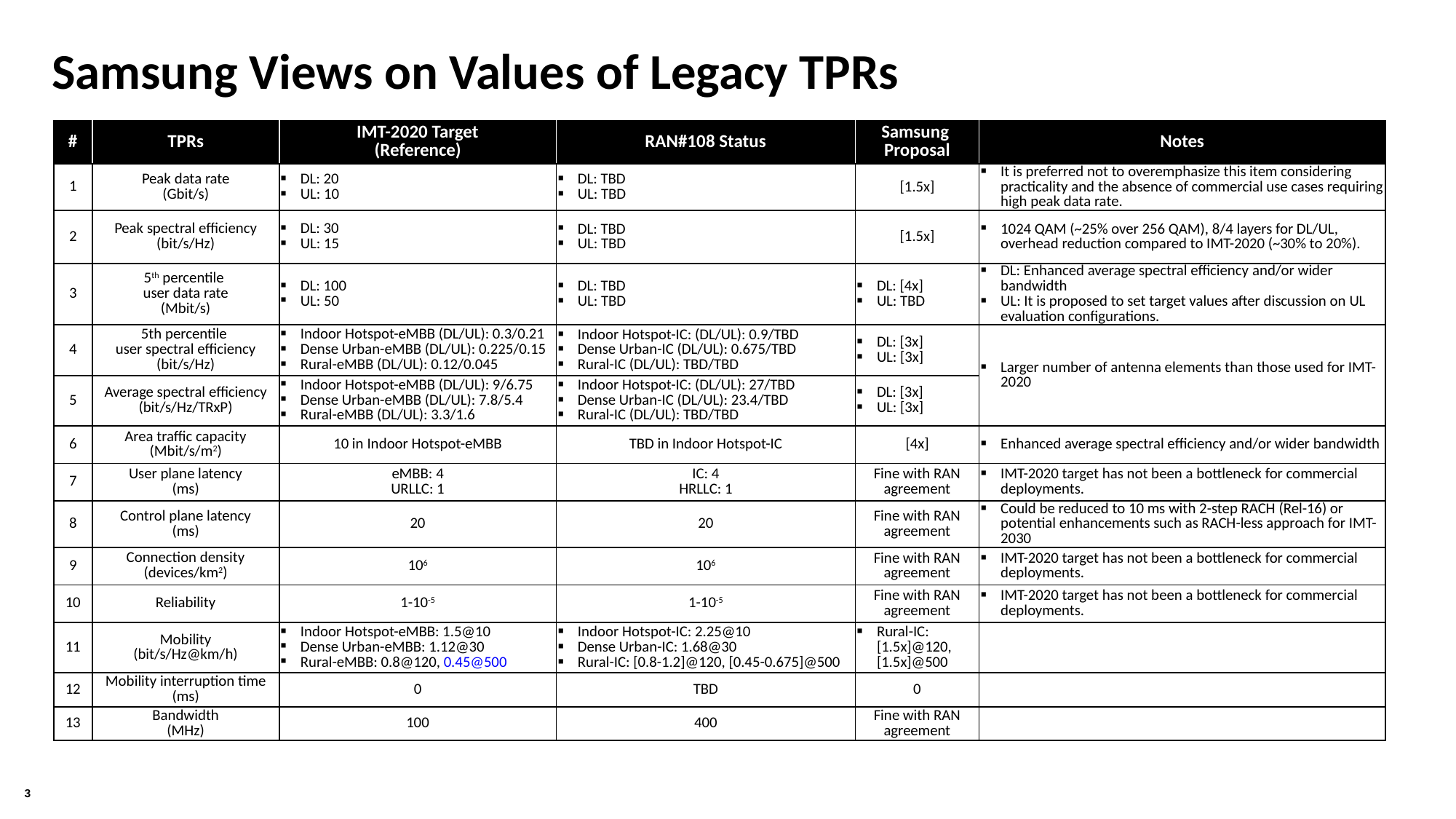

Samsung Views on Values of Legacy TPRs

| # | TPRs | IMT-2020 Target (Reference) | RAN#108 Status | Samsung Proposal | Notes |
| --- | --- | --- | --- | --- | --- |
| 1 | Peak data rate (Gbit/s) | DL: 20 UL: 10 | DL: TBD UL: TBD | [1.5x] | It is preferred not to overemphasize this item considering practicality and the absence of commercial use cases requiring high peak data rate. |
| 2 | Peak spectral efficiency (bit/s/Hz) | DL: 30 UL: 15 | DL: TBD UL: TBD | [1.5x] | 1024 QAM (~25% over 256 QAM), 8/4 layers for DL/UL, overhead reduction compared to IMT-2020 (~30% to 20%). |
| 3 | 5th percentile user data rate (Mbit/s) | DL: 100 UL: 50 | DL: TBD UL: TBD | DL: [4x] UL: TBD | DL: Enhanced average spectral efficiency and/or wider bandwidth UL: It is proposed to set target values after discussion on UL evaluation configurations. |
| 4 | 5th percentile user spectral efficiency (bit/s/Hz) | Indoor Hotspot-eMBB (DL/UL): 0.3/0.21 Dense Urban-eMBB (DL/UL): 0.225/0.15 Rural-eMBB (DL/UL): 0.12/0.045 | Indoor Hotspot-IC: (DL/UL): 0.9/TBD Dense Urban-IC (DL/UL): 0.675/TBD Rural-IC (DL/UL): TBD/TBD | DL: [3x] UL: [3x] | Larger number of antenna elements than those used for IMT-2020 |
| 5 | Average spectral efficiency (bit/s/Hz/TRxP) | Indoor Hotspot-eMBB (DL/UL): 9/6.75 Dense Urban-eMBB (DL/UL): 7.8/5.4 Rural-eMBB (DL/UL): 3.3/1.6 | Indoor Hotspot-IC: (DL/UL): 27/TBD Dense Urban-IC (DL/UL): 23.4/TBD Rural-IC (DL/UL): TBD/TBD | DL: [3x] UL: [3x] |  |
| 6 | Area traffic capacity (Mbit/s/m2) | 10 in Indoor Hotspot-eMBB | TBD in Indoor Hotspot-IC | [4x] | Enhanced average spectral efficiency and/or wider bandwidth |
| 7 | User plane latency (ms) | eMBB: 4 URLLC: 1 | IC: 4 HRLLC: 1 | Fine with RAN agreement | IMT-2020 target has not been a bottleneck for commercial deployments. |
| 8 | Control plane latency (ms) | 20 | 20 | Fine with RAN agreement | Could be reduced to 10 ms with 2-step RACH (Rel-16) or potential enhancements such as RACH-less approach for IMT-2030 |
| 9 | Connection density (devices/km2) | 106 | 106 | Fine with RAN agreement | IMT-2020 target has not been a bottleneck for commercial deployments. |
| 10 | Reliability | 1-10-5 | 1-10-5 | Fine with RAN agreement | IMT-2020 target has not been a bottleneck for commercial deployments. |
| 11 | Mobility (bit/s/Hz@km/h) | Indoor Hotspot-eMBB: 1.5@10 Dense Urban-eMBB: 1.12@30 Rural-eMBB: 0.8@120, 0.45@500 | Indoor Hotspot-IC: 2.25@10 Dense Urban-IC: 1.68@30 Rural-IC: [0.8-1.2]@120, [0.45-0.675]@500 | Rural-IC: [1.5x]@120, [1.5x]@500 |  |
| 12 | Mobility interruption time (ms) | 0 | TBD | 0 |  |
| 13 | Bandwidth (MHz) | 100 | 400 | Fine with RAN agreement |  |